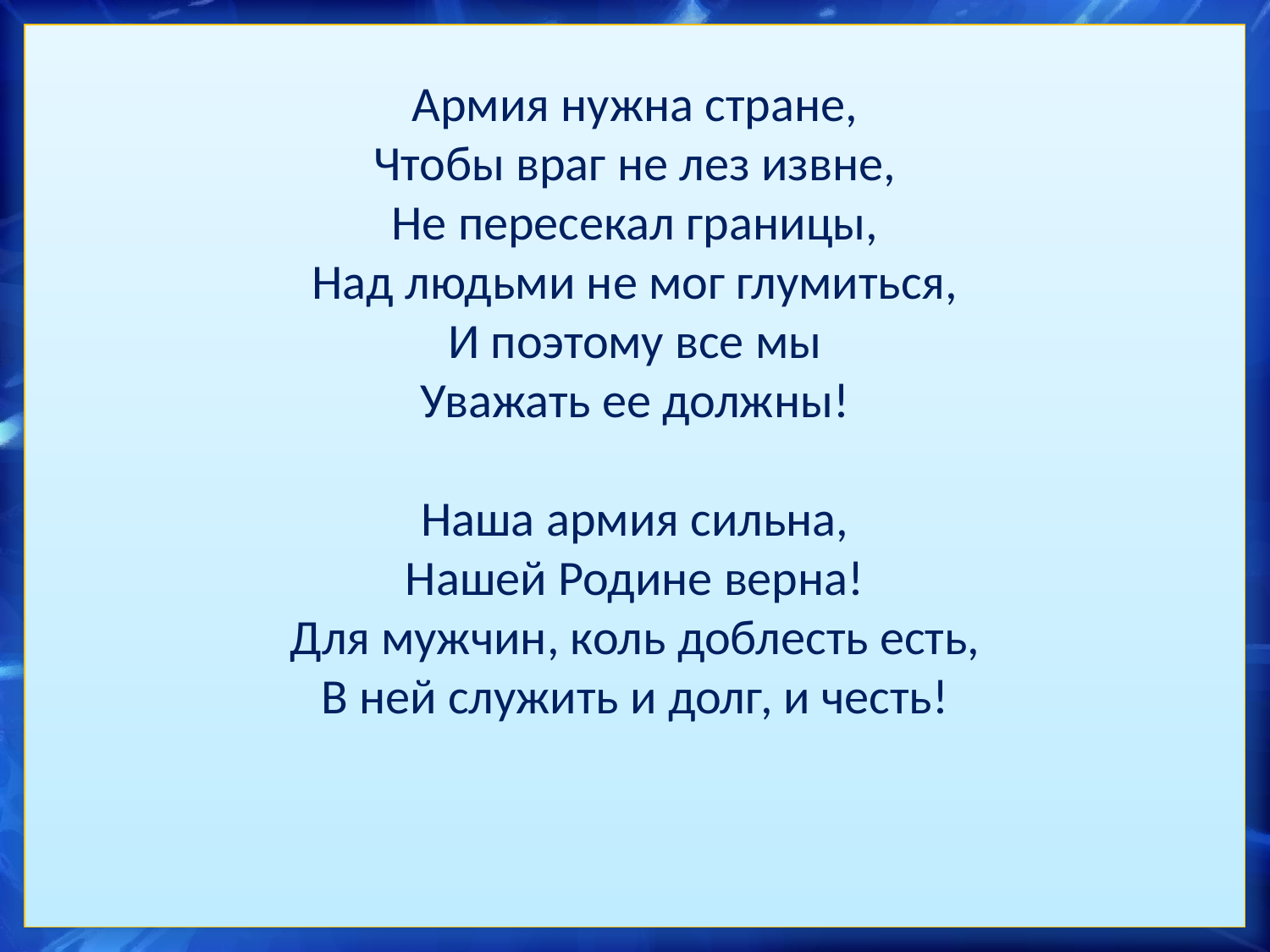

# Армия нужна стране, Чтобы враг не лез извне, Не пересекал границы, Над людьми не мог глумиться, И поэтому все мы Уважать ее должны! Наша армия сильна, Нашей Родине верна! Для мужчин, коль доблесть есть, В ней служить и долг, и честь!